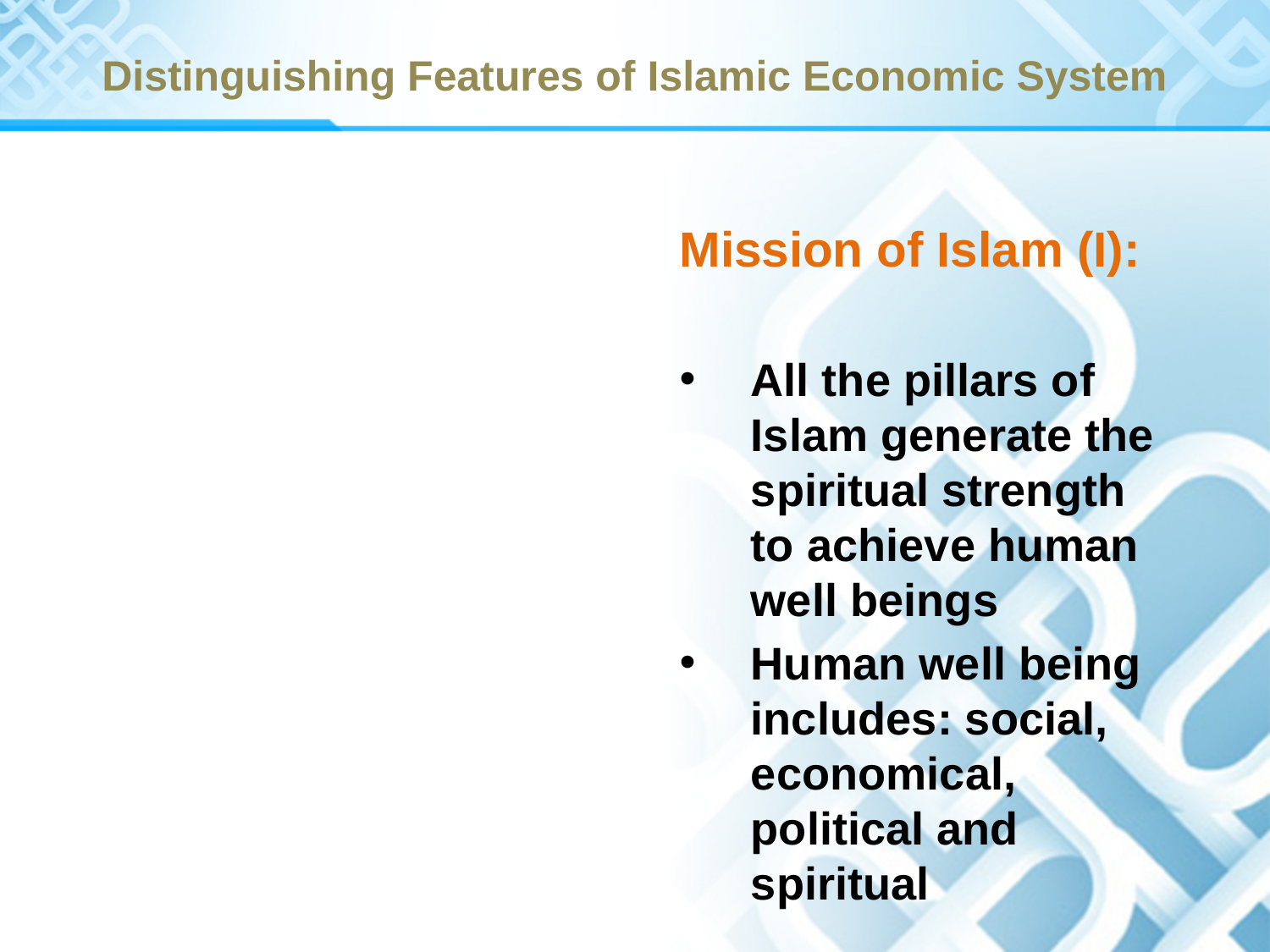

Distinguishing Features of Islamic Economic System
Mission of Islam (I):

All the pillars of Islam generate the spiritual strength to achieve human well beings
Human well being includes: social, economical, political and spiritual